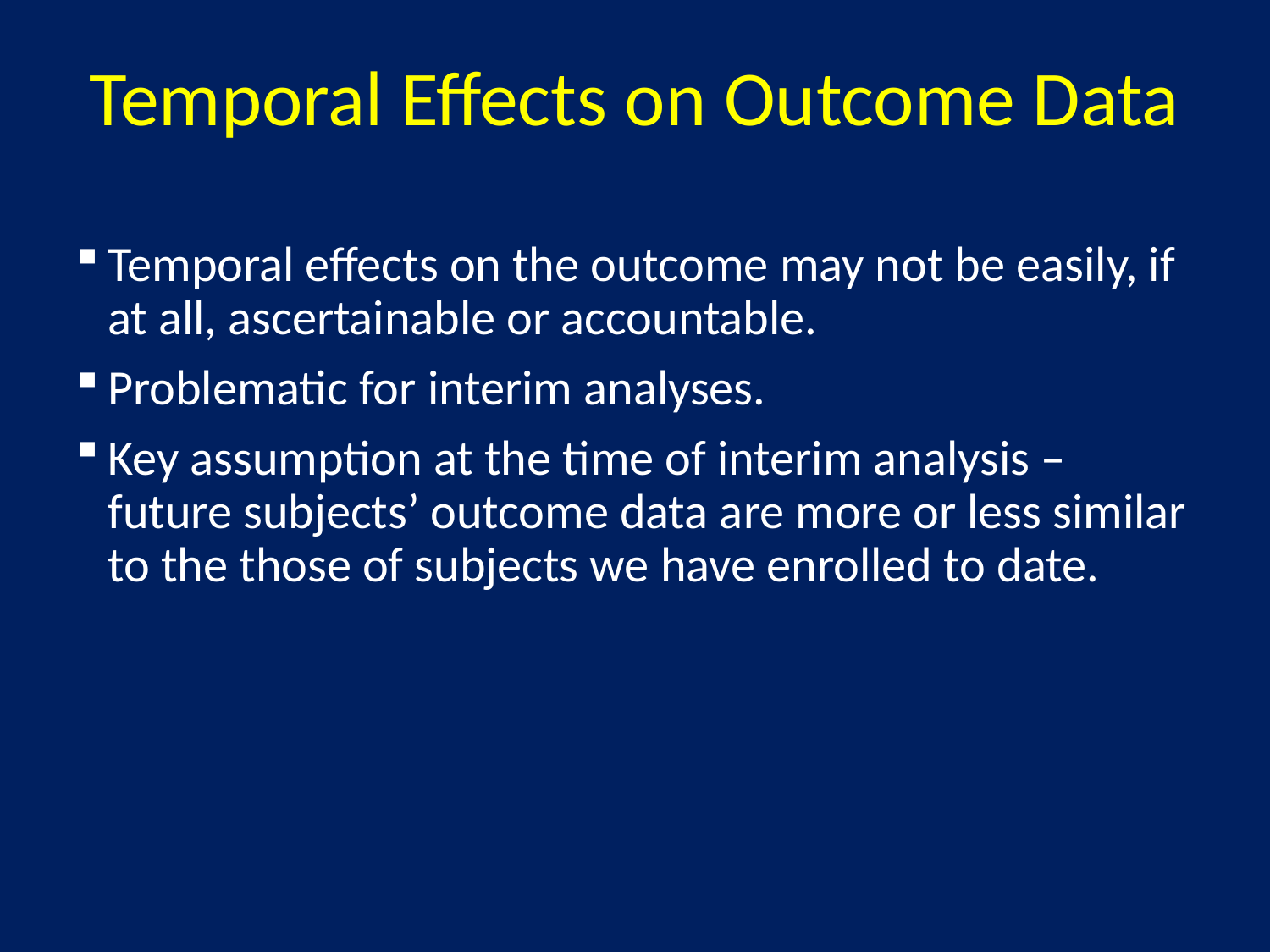

# Temporal Effects on Outcome Data
Temporal effects on the outcome may not be easily, if at all, ascertainable or accountable.
Problematic for interim analyses.
Key assumption at the time of interim analysis – future subjects’ outcome data are more or less similar to the those of subjects we have enrolled to date.